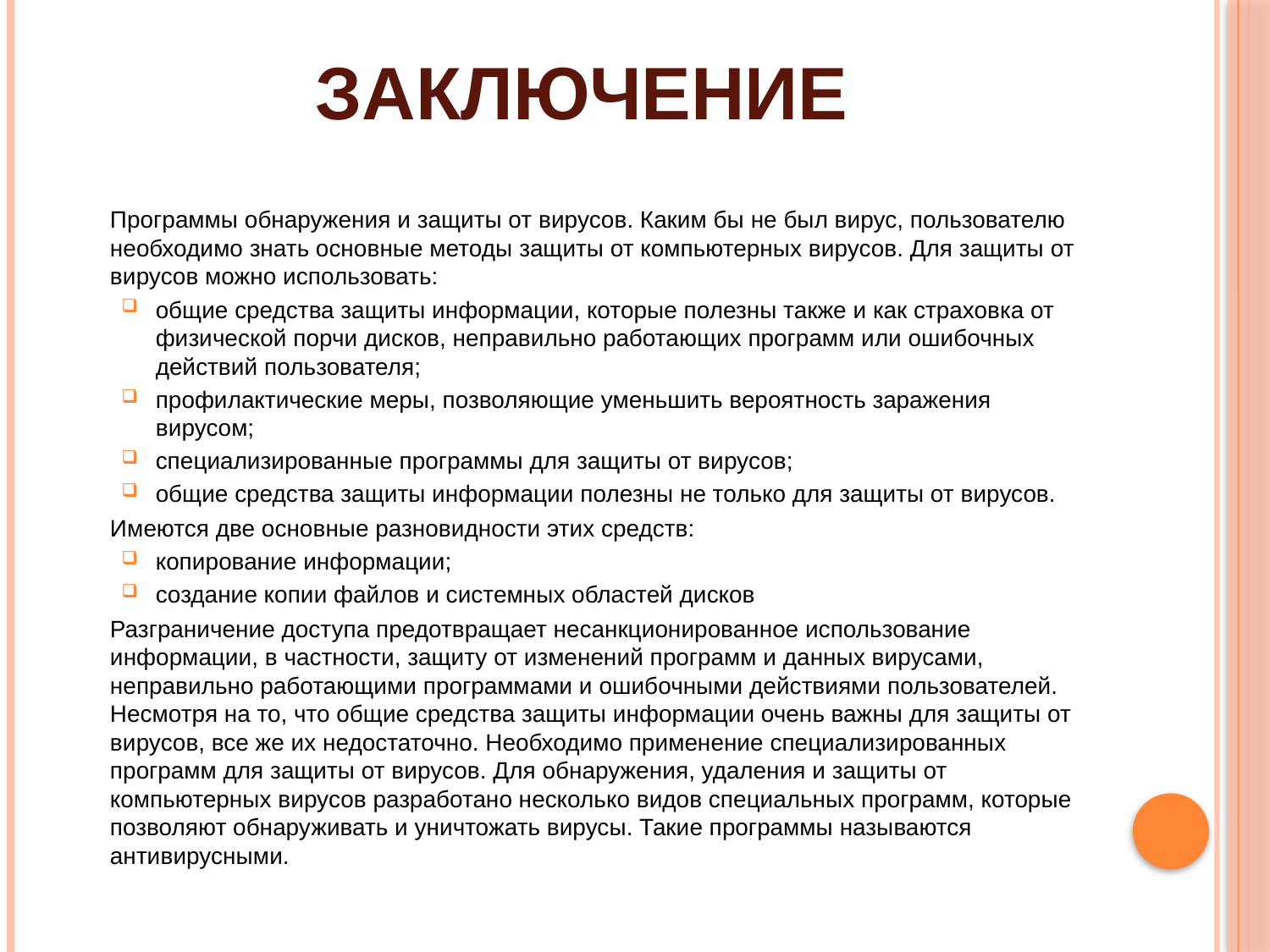

# Заключение
	Программы обнаружения и защиты от вирусов. Каким бы не был вирус, пользователю необходимо знать основные методы защиты от компьютерных вирусов. Для защиты от вирусов можно использовать:
общие средства защиты информации, которые полезны также и как страховка от физической порчи дисков, неправильно работающих программ или ошибочных действий пользователя;
профилактические меры, позволяющие уменьшить вероятность заражения вирусом;
специализированные программы для защиты от вирусов;
общие средства защиты информации полезны не только для защиты от вирусов.
	Имеются две основные разновидности этих средств:
копирование информации;
создание копии файлов и системных областей дисков
	Разграничение доступа предотвращает несанкционированное использование информации, в частности, защиту от изменений программ и данных вирусами, неправильно работающими программами и ошибочными действиями пользователей. Несмотря на то, что общие средства защиты информации очень важны для защиты от вирусов, все же их недостаточно. Необходимо применение специализированных программ для защиты от вирусов. Для обнаружения, удаления и защиты от компьютерных вирусов разработано несколько видов специальных программ, которые позволяют обнаруживать и уничтожать вирусы. Такие программы называются антивирусными.